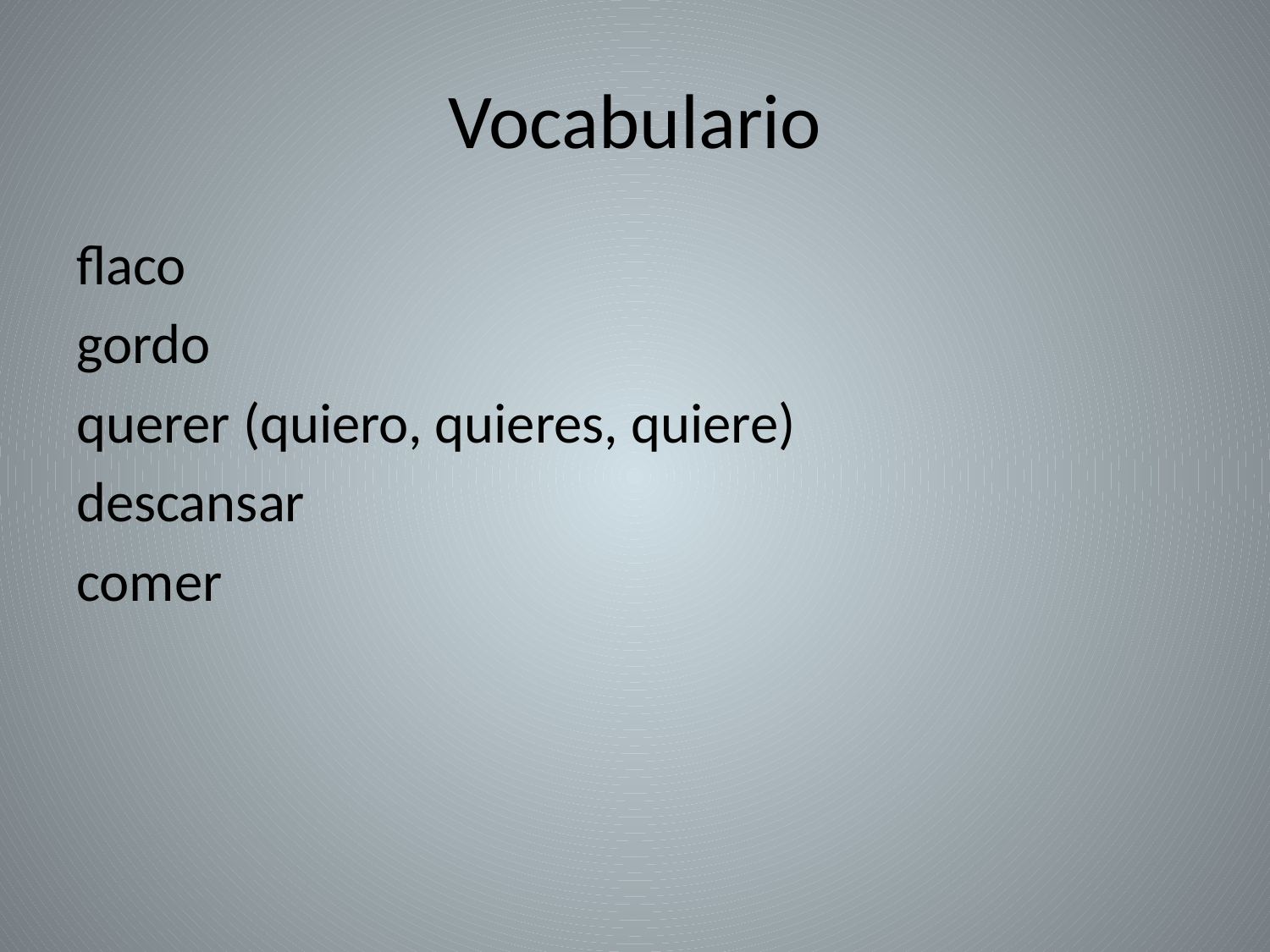

# Vocabulario
flaco
gordo
querer (quiero, quieres, quiere)
descansar
comer